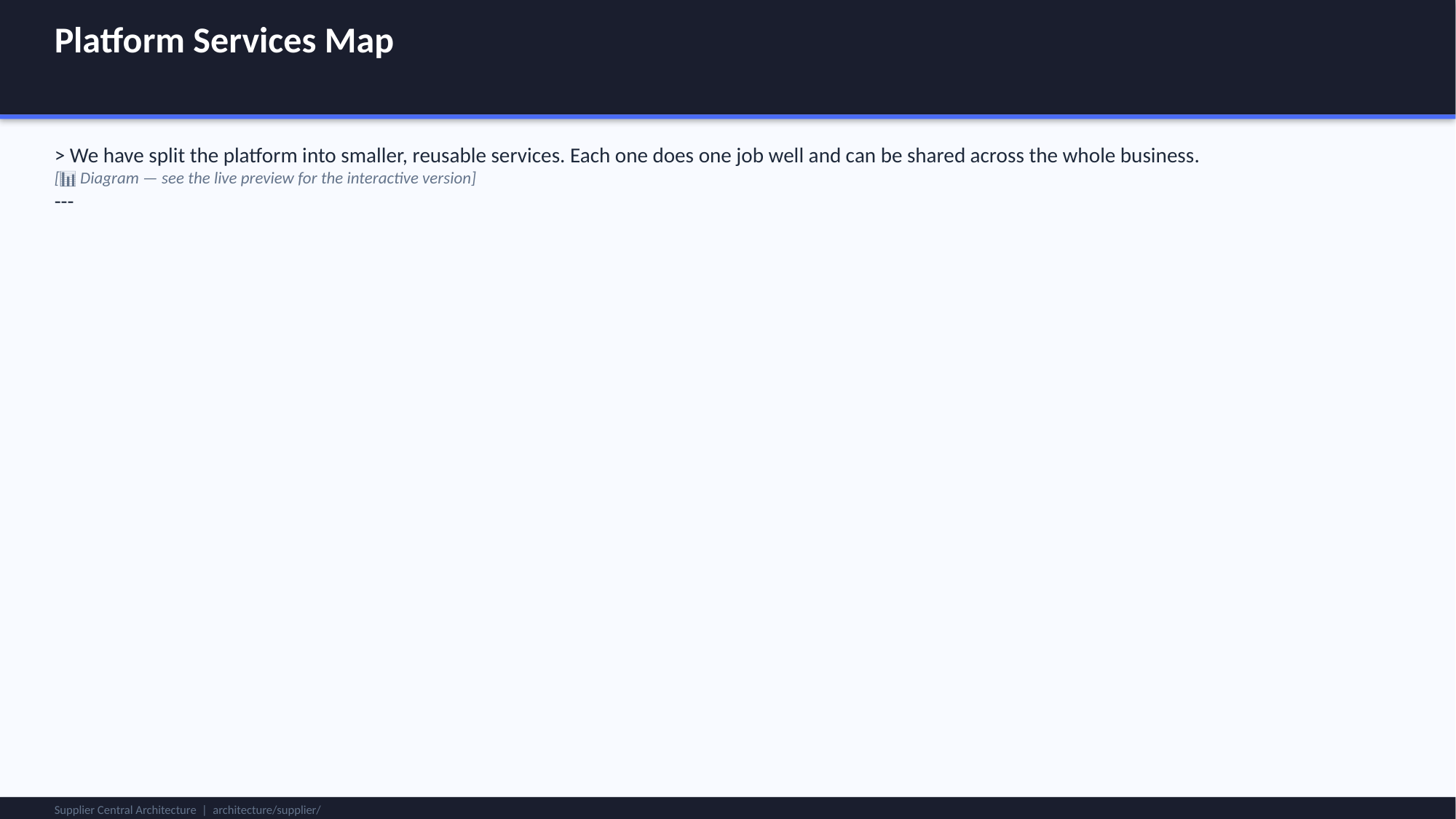

Platform Services Map

> We have split the platform into smaller, reusable services. Each one does one job well and can be shared across the whole business.
[📊 Diagram — see the live preview for the interactive version]
---

Supplier Central Architecture  |  architecture/supplier/